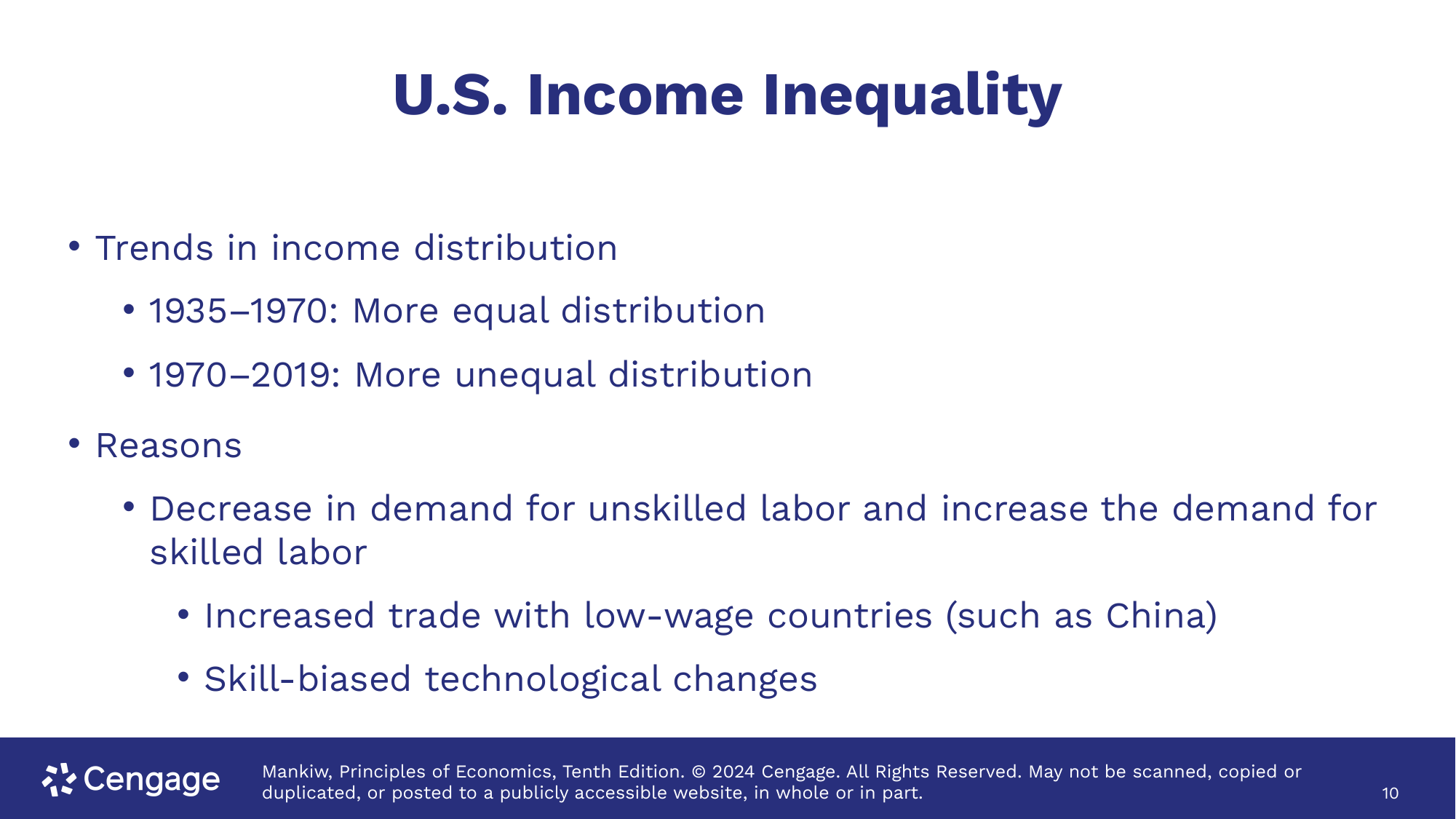

# U.S. Income Inequality
Trends in income distribution
1935–1970: More equal distribution
1970–2019: More unequal distribution
Reasons
Decrease in demand for unskilled labor and increase the demand for skilled labor
Increased trade with low-wage countries (such as China)
Skill-biased technological changes